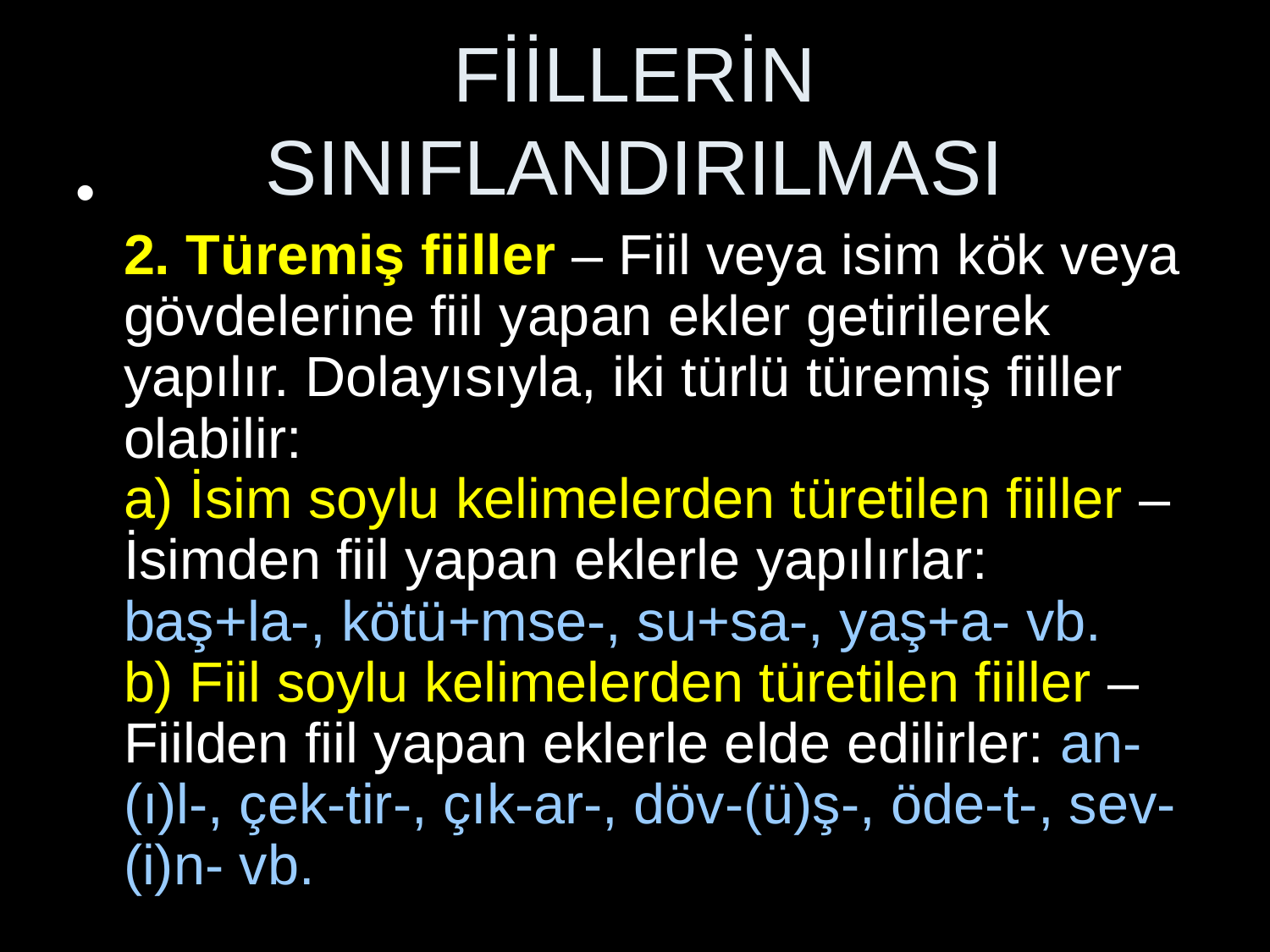

# FİİLLERİN SINIFLANDIRILMASI
2. Türemiş fiiller – Fiil veya isim kök veya gövdelerine fiil yapan ekler getirilerek yapılır. Dolayısıyla, iki türlü türemiş fiiller olabilir:
a) İsim soylu kelimelerden türetilen fiiller – İsimden fiil yapan eklerle yapılırlar: baş+la-, kötü+mse-, su+sa-, yaş+a- vb.
b) Fiil soylu kelimelerden türetilen fiiller – Fiilden fiil yapan eklerle elde edilirler: an-(ı)l-, çek-tir-, çık-ar-, döv-(ü)ş-, öde-t-, sev-(i)n- vb.